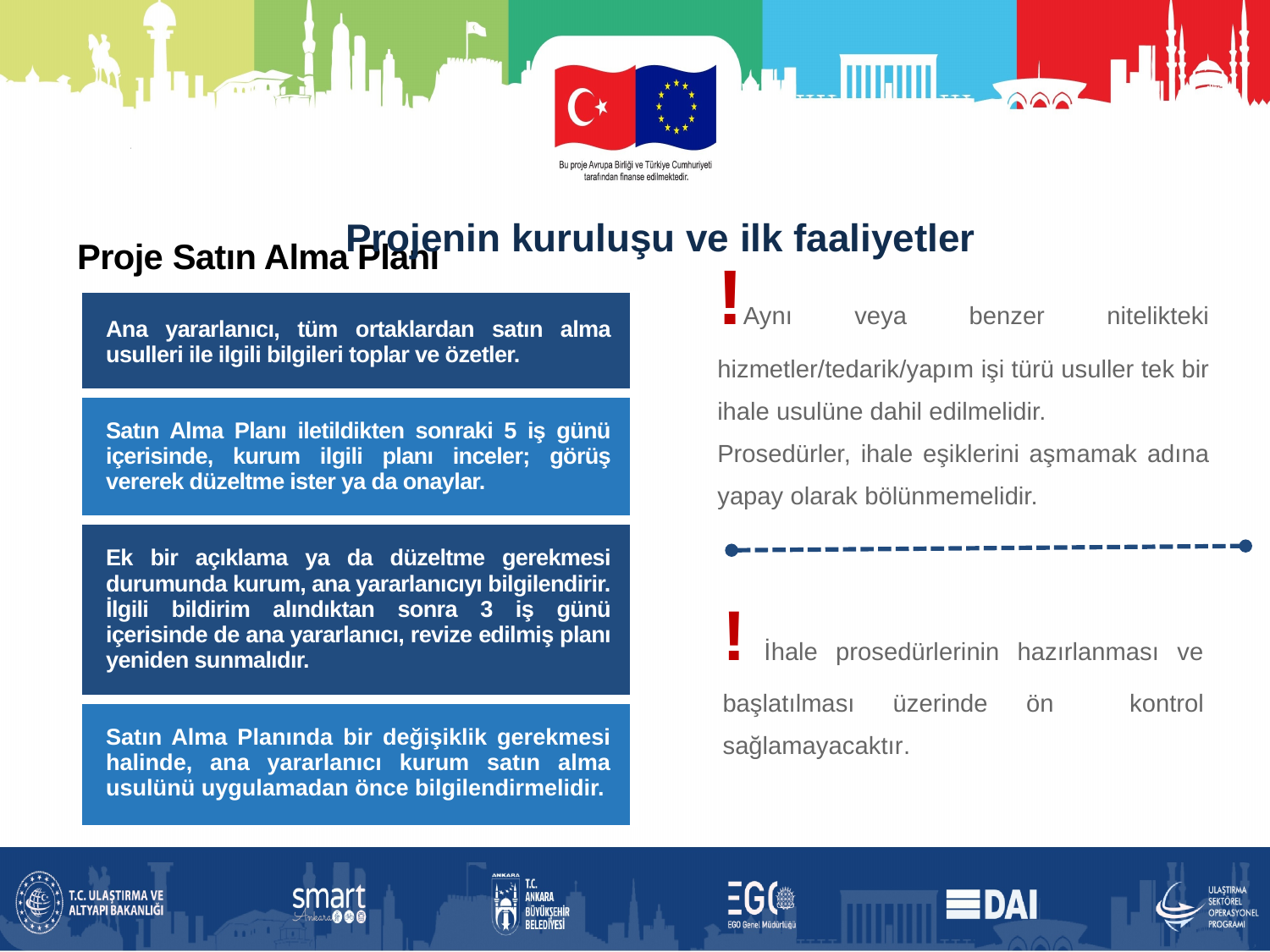

Projenin kuruluşu ve ilk faaliyetler
Proje Satın Alma Planı
| Ana yararlanıcı, tüm ortaklardan satın alma usulleri ile ilgili bilgileri toplar ve özetler. |
| --- |
| Satın Alma Planı iletildikten sonraki 5 iş günü içerisinde, kurum ilgili planı inceler; görüş vererek düzeltme ister ya da onaylar. |
| Ek bir açıklama ya da düzeltme gerekmesi durumunda kurum, ana yararlanıcıyı bilgilendirir. İlgili bildirim alındıktan sonra 3 iş günü içerisinde de ana yararlanıcı, revize edilmiş planı yeniden sunmalıdır. |
| Satın Alma Planında bir değişiklik gerekmesi halinde, ana yararlanıcı kurum satın alma usulünü uygulamadan önce bilgilendirmelidir. |
!Aynı veya benzer nitelikteki hizmetler/tedarik/yapım işi türü usuller tek bir ihale usulüne dahil edilmelidir.
Prosedürler, ihale eşiklerini aşmamak adına yapay olarak bölünmemelidir.
! İhale prosedürlerinin hazırlanması ve başlatılması üzerinde ön  kontrol sağlamayacaktır.